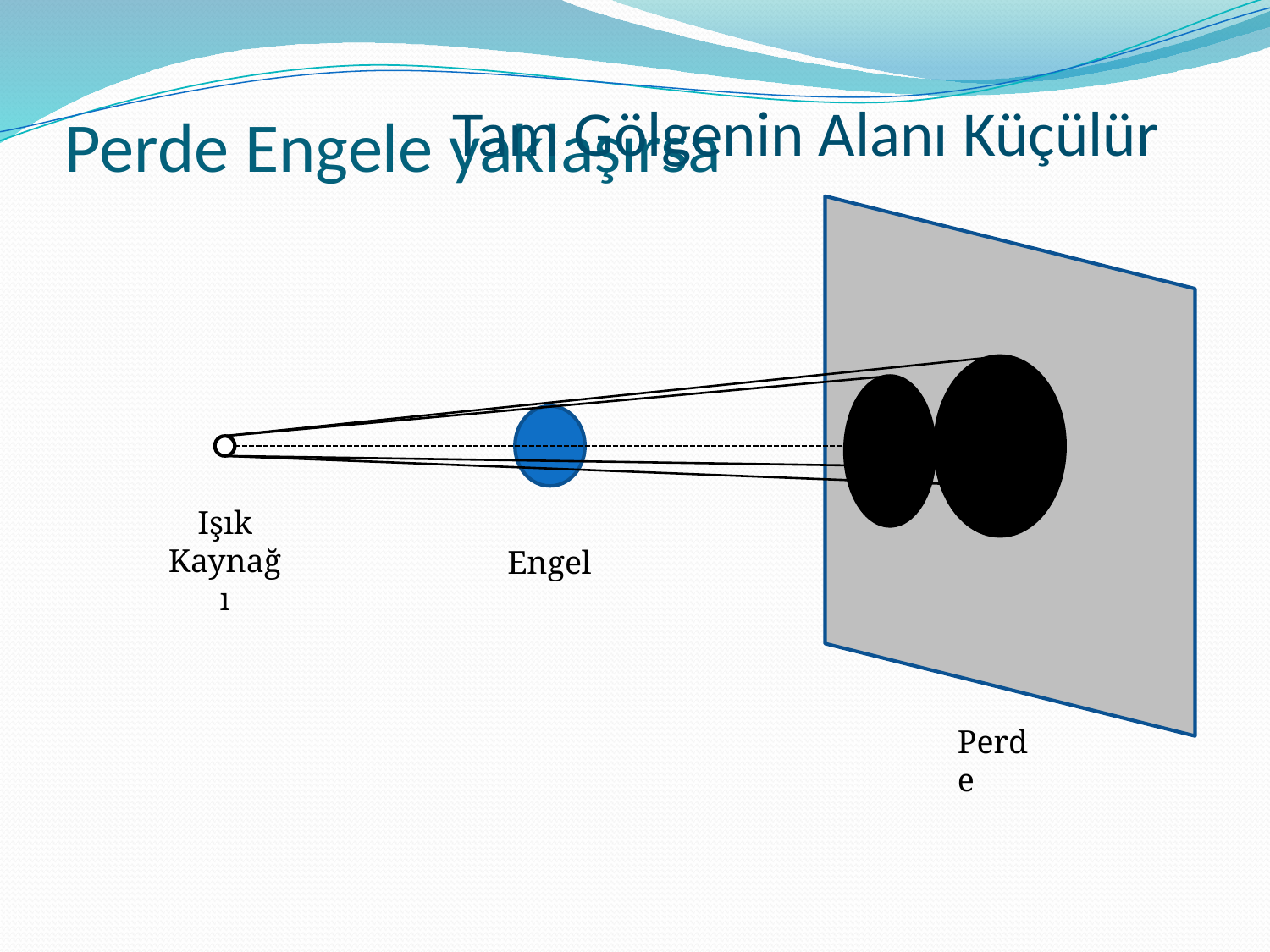

Tam Gölgenin Alanı Küçülür
# Perde Engele yaklaşırsa

Işık
Kaynağı
Engel
Perde